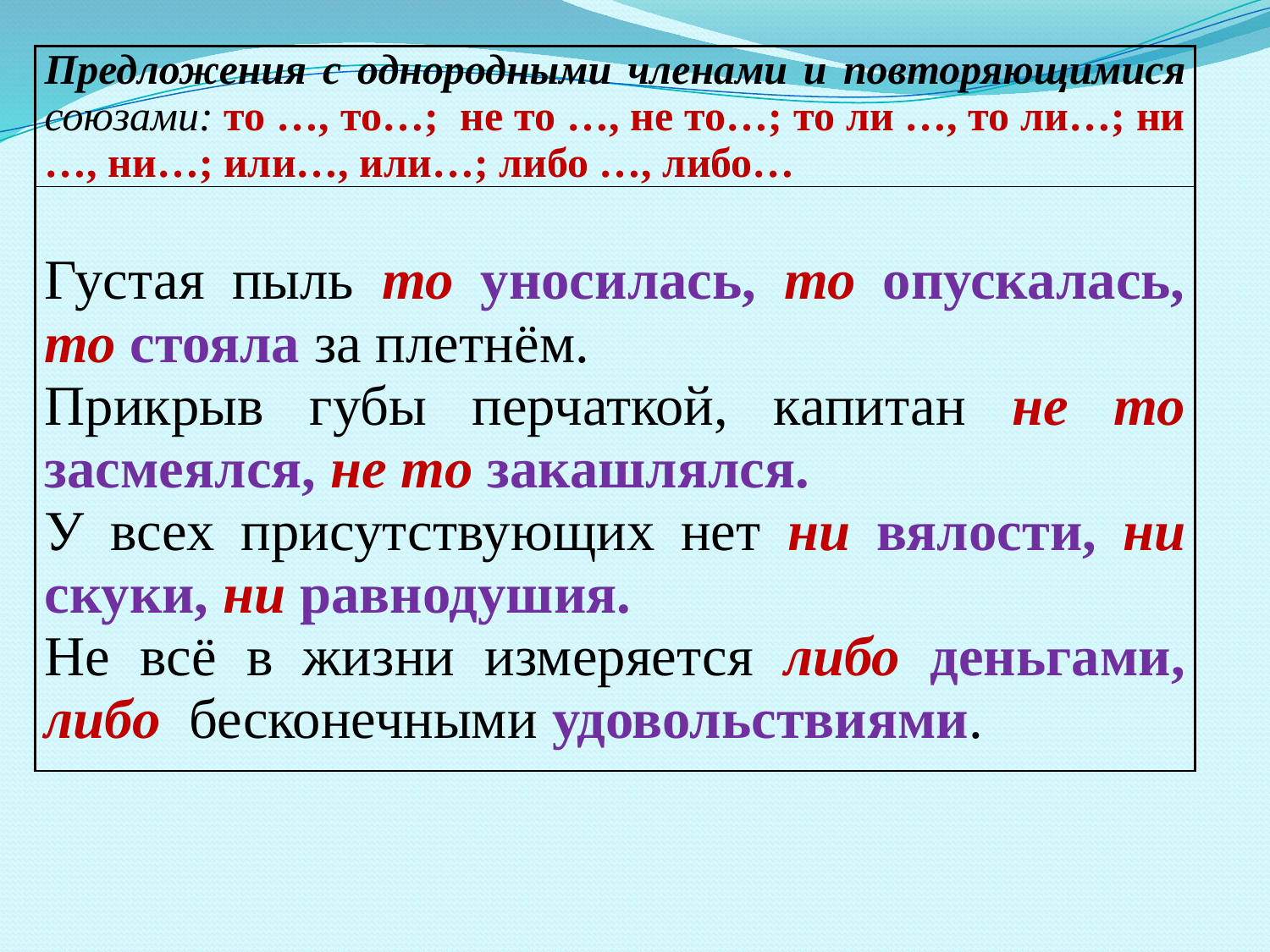

| Предложения с однородными членами и повторяющимися союзами: то …, то…; не то …, не то…; то ли …, то ли…; ни …, ни…; или…, или…; либо …, либо… |
| --- |
| Густая пыль то уносилась, то опускалась, то стояла за плетнём. Прикрыв губы перчаткой, капитан не то засмеялся, не то закашлялся. У всех присутствующих нет ни вялости, ни скуки, ни равнодушия. Не всё в жизни измеряется либо деньгами, либо бесконечными удовольствиями. |